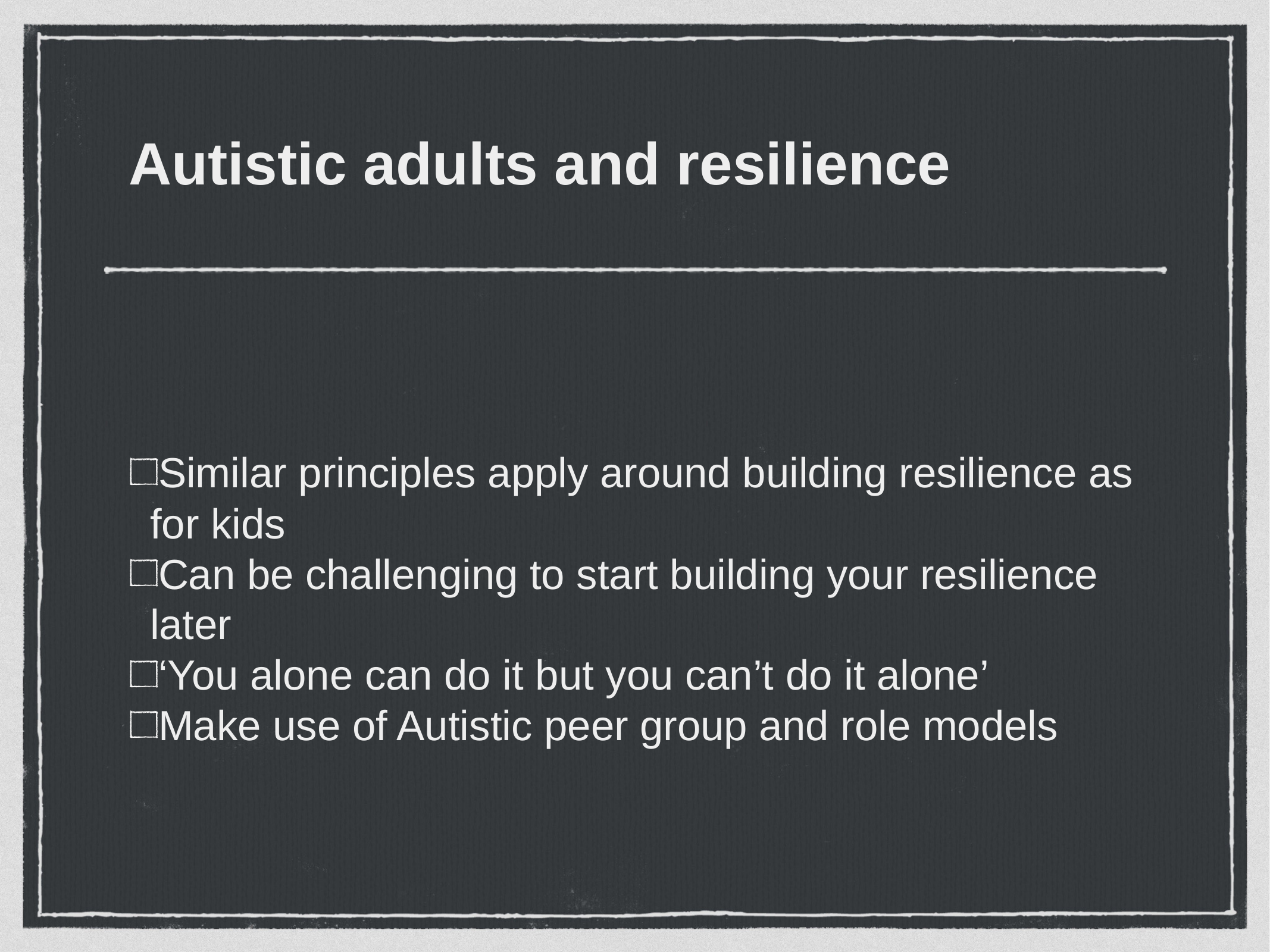

Autistic adults and resilience
Similar principles apply around building resilience as for kids
Can be challenging to start building your resilience later
‘You alone can do it but you can’t do it alone’
Make use of Autistic peer group and role models